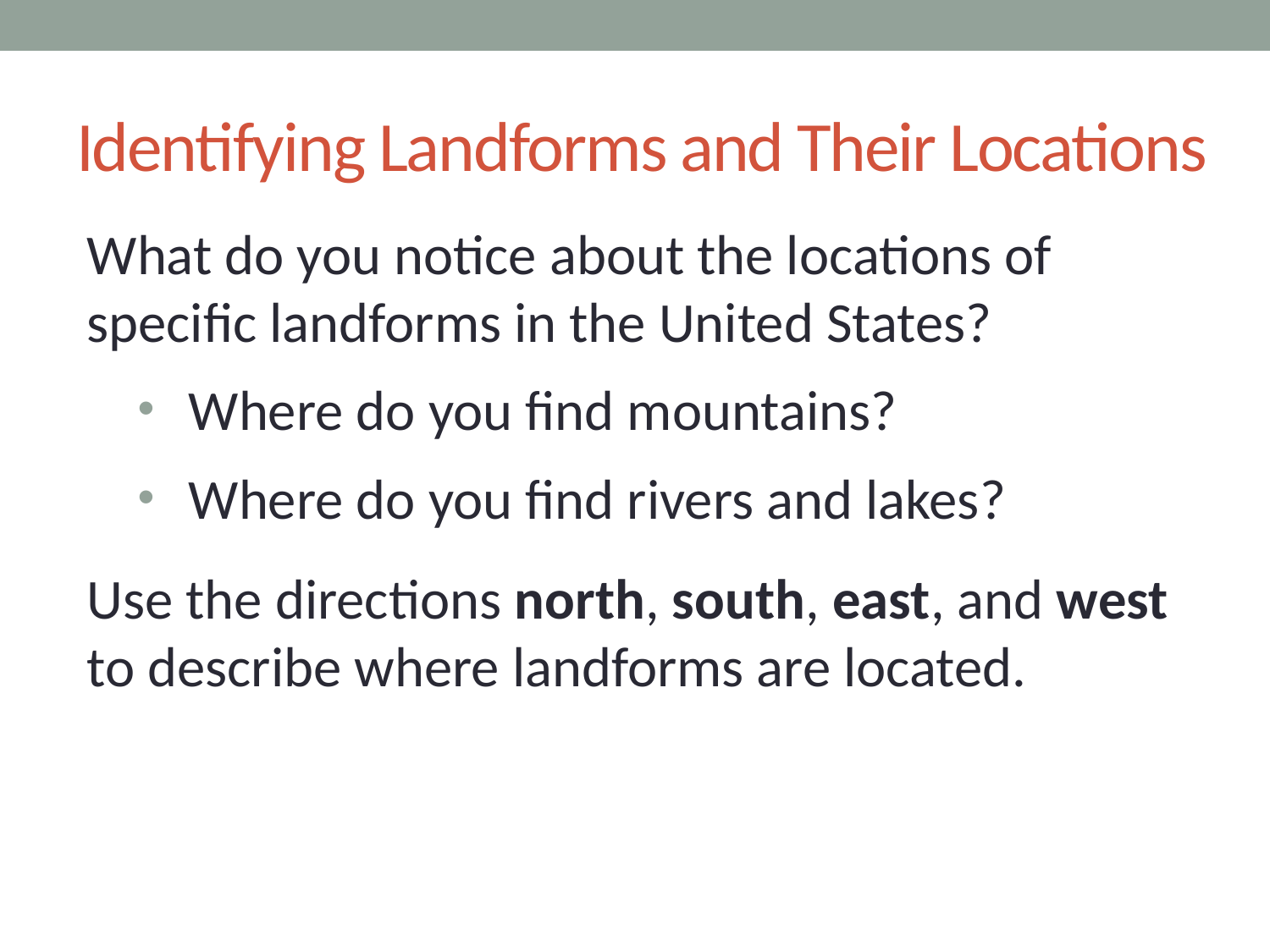

# Identifying Landforms and Their Locations
What do you notice about the locations of specific landforms in the United States?
Where do you find mountains?
Where do you find rivers and lakes?
Use the directions north, south, east, and west to describe where landforms are located.